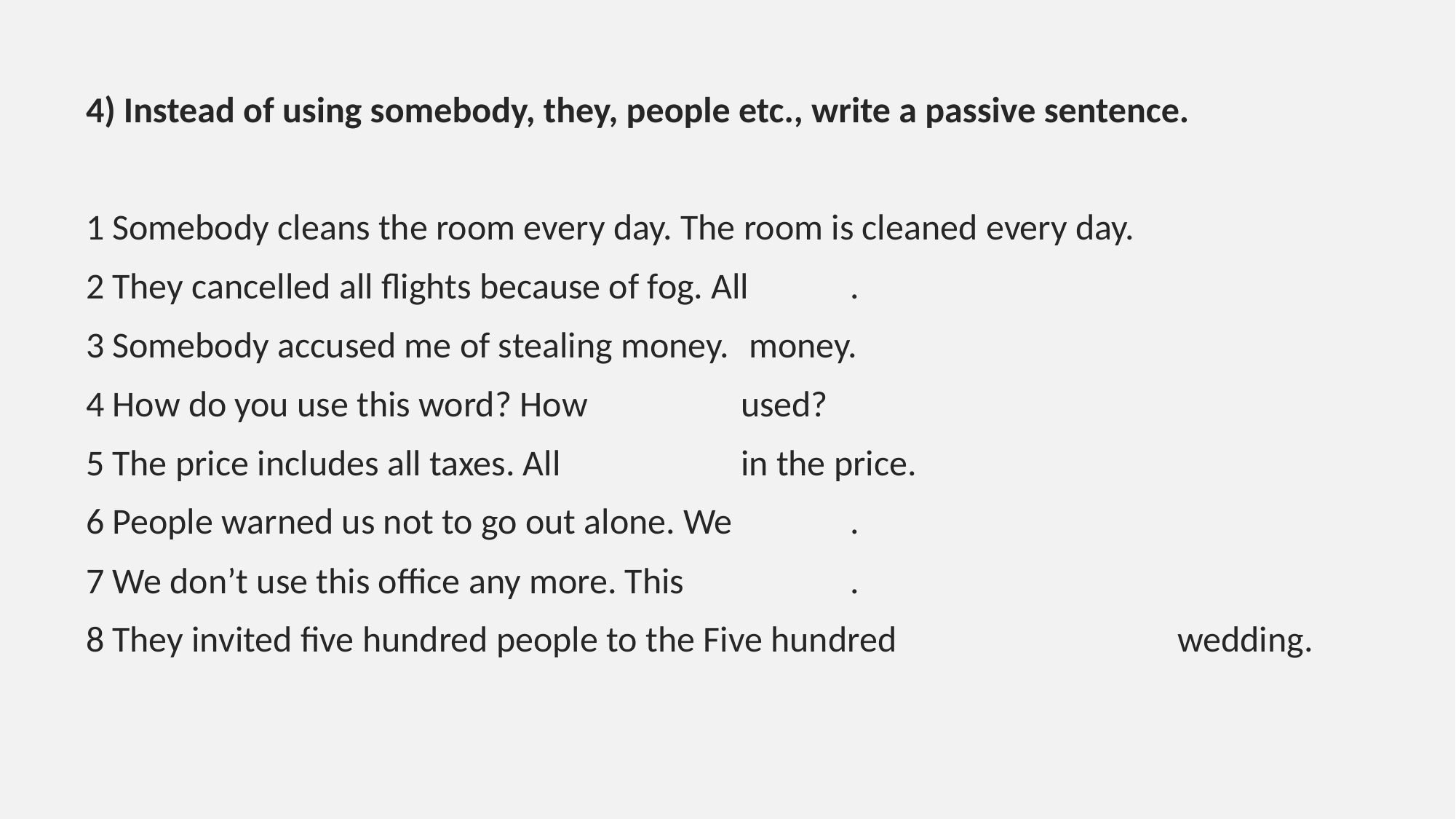

4) Instead of using somebody, they, people etc., write a passive sentence.

1 Somebody cleans the room every day. The room is cleaned every day.
2 They cancelled all flights because of fog. All	.
3 Somebody accused me of stealing money.	 money.
4 How do you use this word? How		used?
5 The price includes all taxes. All		in the price.
6 People warned us not to go out alone. We		.
7 We don’t use this office any more. This		.
8 They invited five hundred people to the Five hundred			wedding.